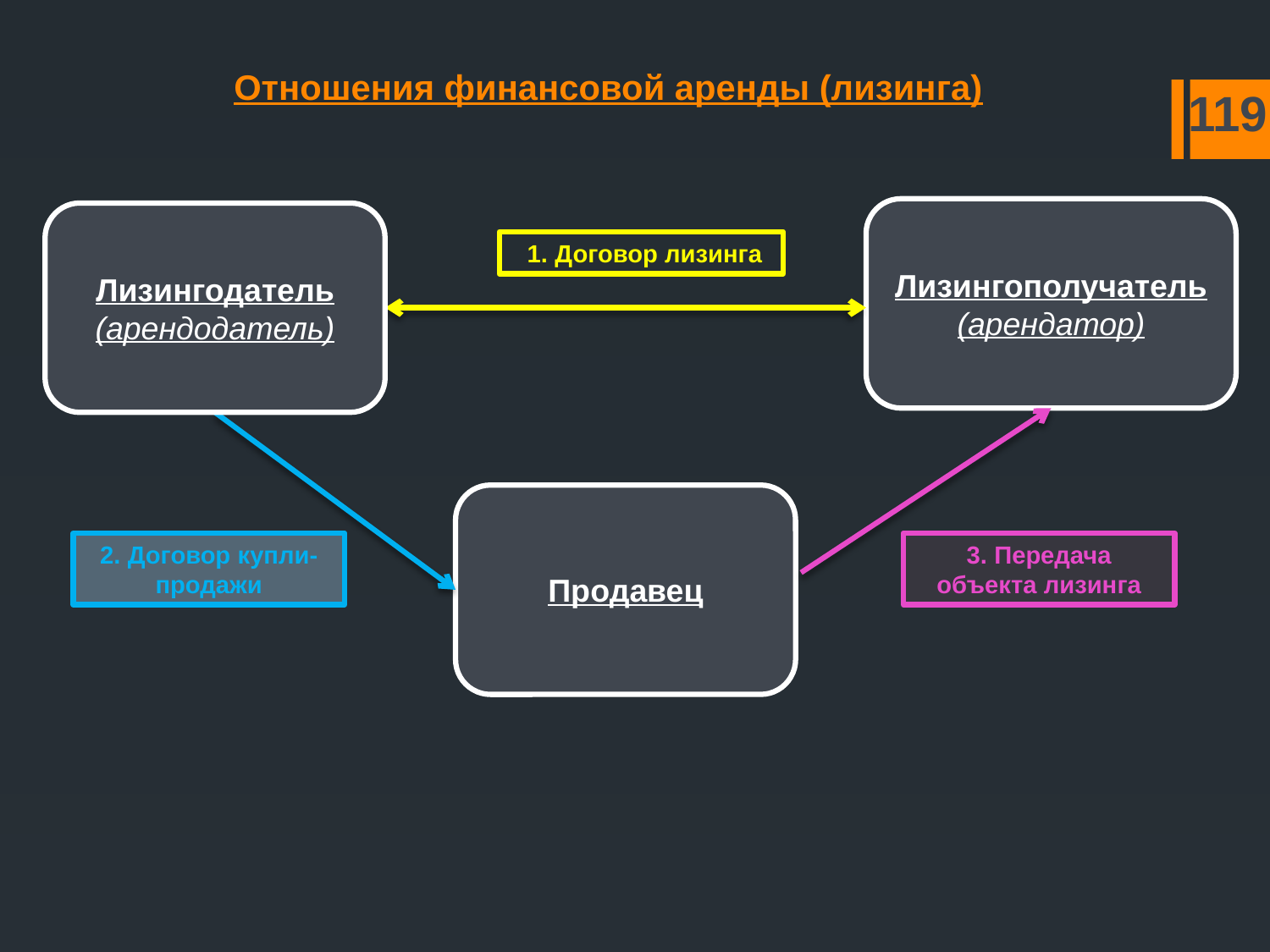

# Отношения финансовой аренды (лизинга)
119
Лизингополучатель
(арендатор)
Лизингодатель
(арендодатель)
 1. Договор лизинга
Продавец
2. Договор купли-продажи
3. Передача объекта лизинга